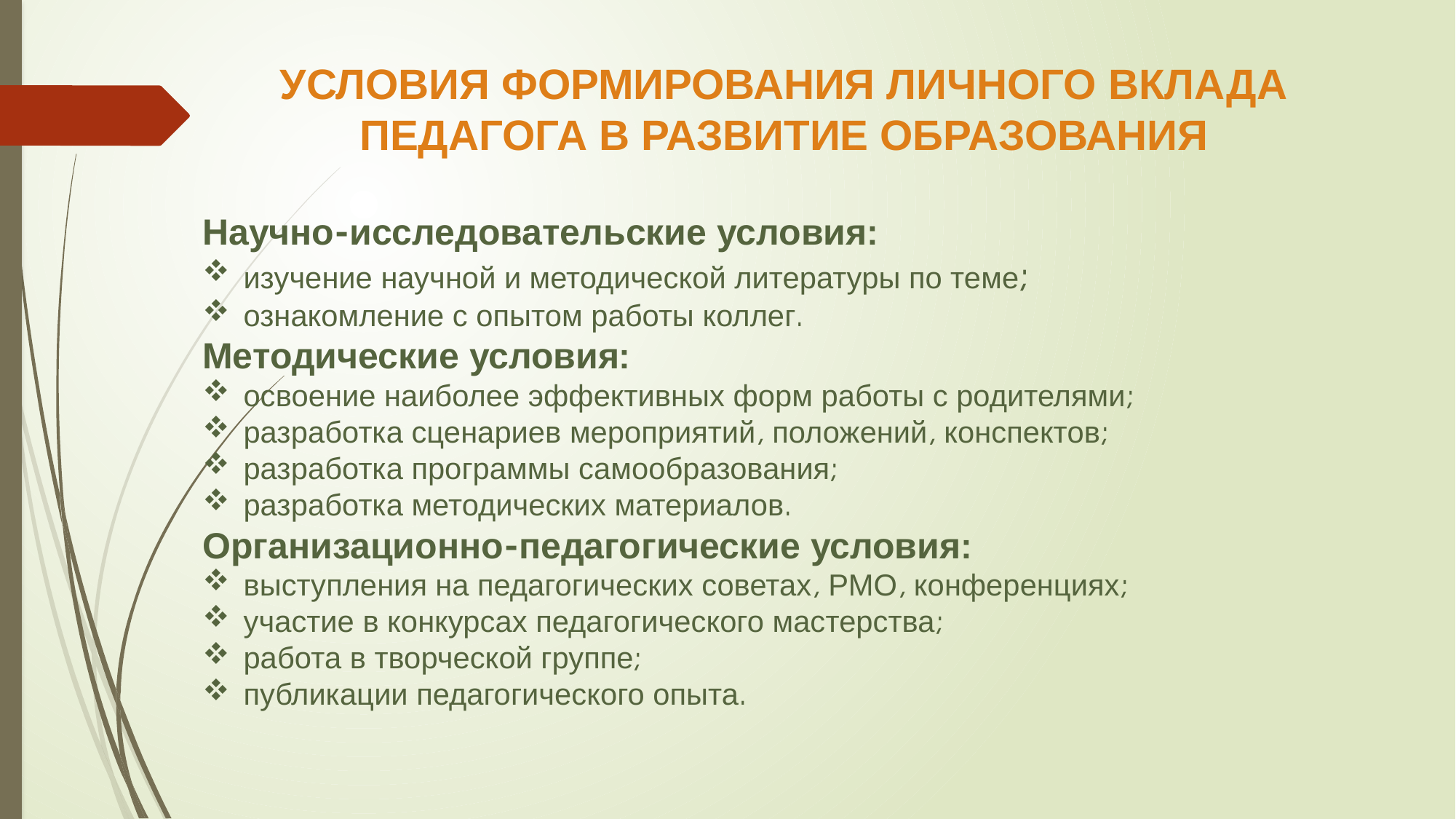

УСЛОВИЯ ФОРМИРОВАНИЯ ЛИЧНОГО ВКЛАДА ПЕДАГОГА В РАЗВИТИЕ ОБРАЗОВАНИЯ
Научно-исследовательские условия:
изучение научной и методической литературы по теме;
ознакомление с опытом работы коллег.
Методические условия:
освоение наиболее эффективных форм работы с родителями;
разработка сценариев мероприятий, положений, конспектов;
разработка программы самообразования;
разработка методических материалов.
Организационно-педагогические условия:
выступления на педагогических советах, РМО, конференциях;
участие в конкурсах педагогического мастерства;
работа в творческой группе;
публикации педагогического опыта.